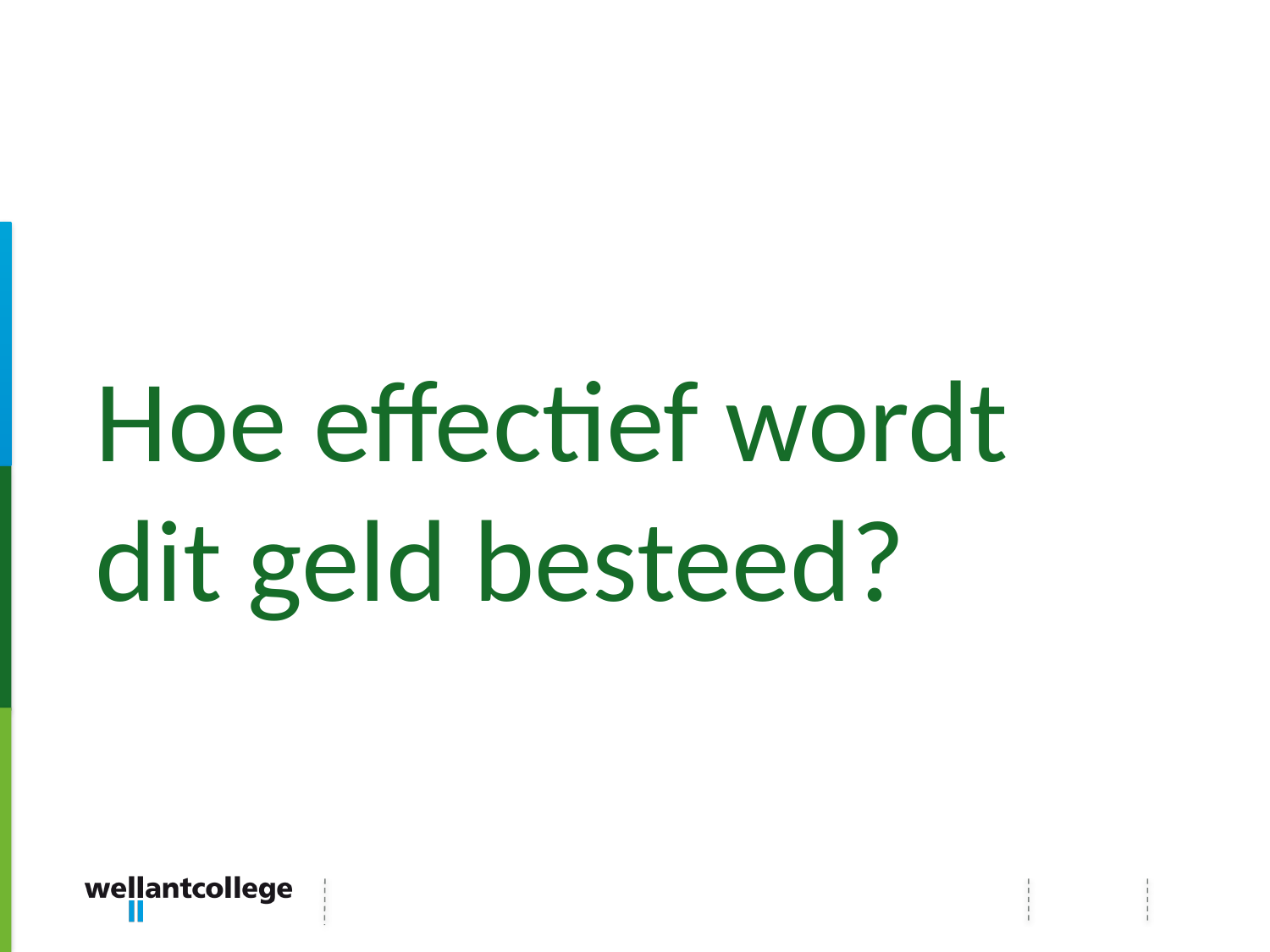

# Hoe effectief wordt dit geld besteed?